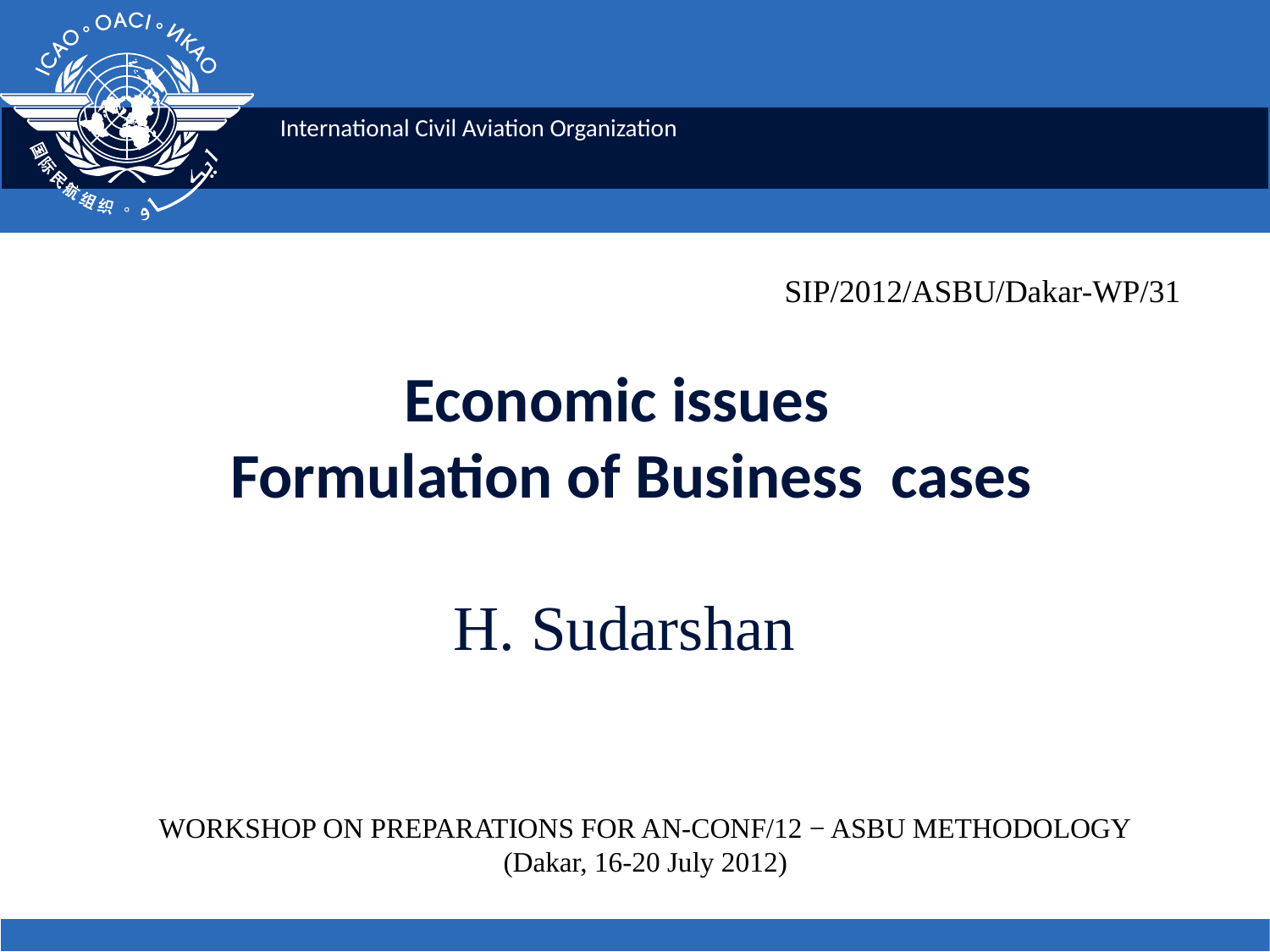

SIP/2012/ASBU/Dakar-WP/31
# Economic issues Formulation of Business  cases H. Sudarshan
WORKSHOP ON PREPARATIONS FOR AN‑CONF/12 − ASBU METHODOLOGY
(Dakar, 16-20 July 2012)